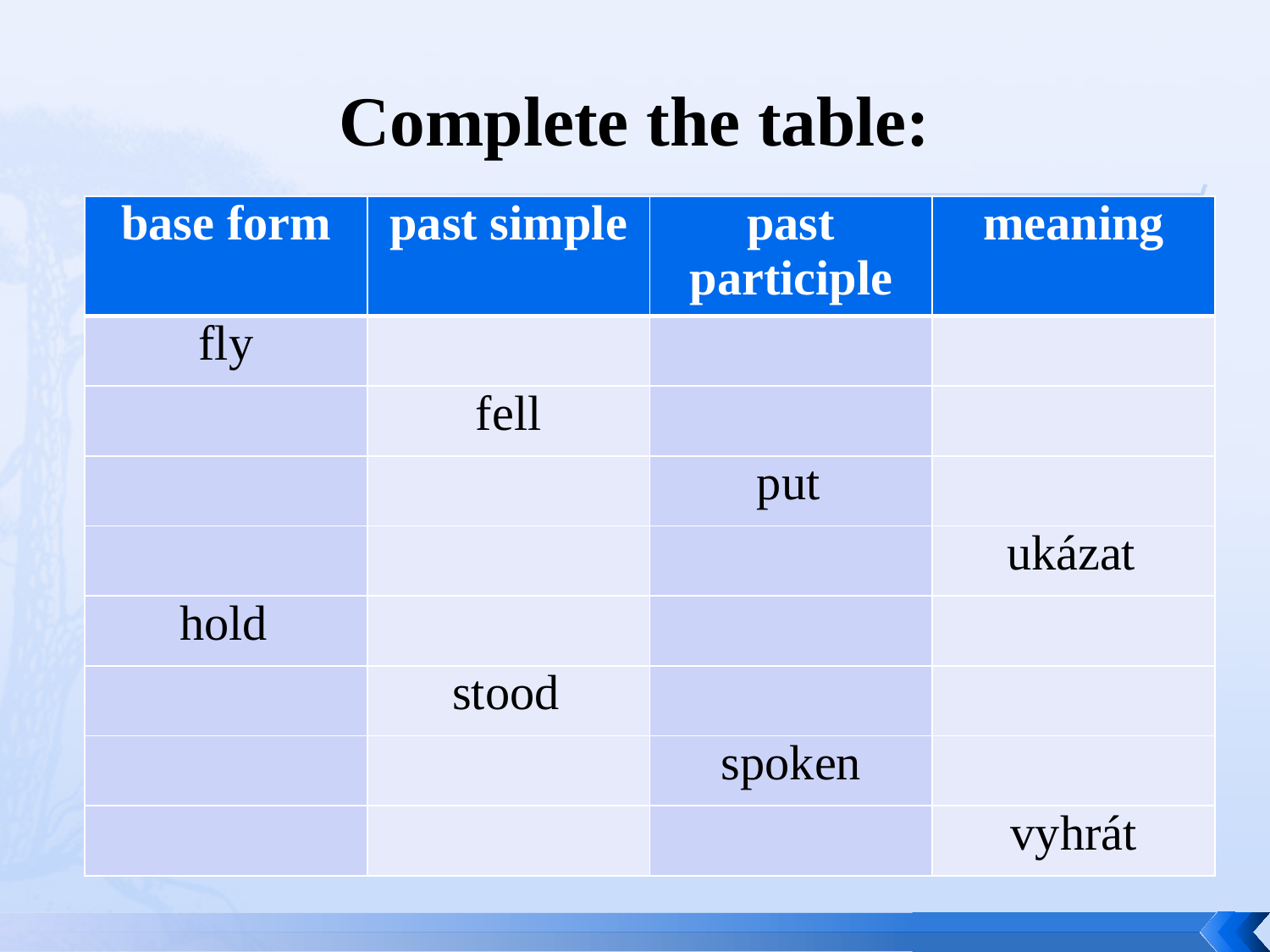

# Complete the table:
| base form | past simple | past participle | meaning |
| --- | --- | --- | --- |
| fly |  |  |  |
|  | fell |  |  |
|  |  | put |  |
|  |  |  | ukázat |
| hold |  |  |  |
|  | stood |  |  |
|  |  | spoken |  |
|  |  |  | vyhrát |